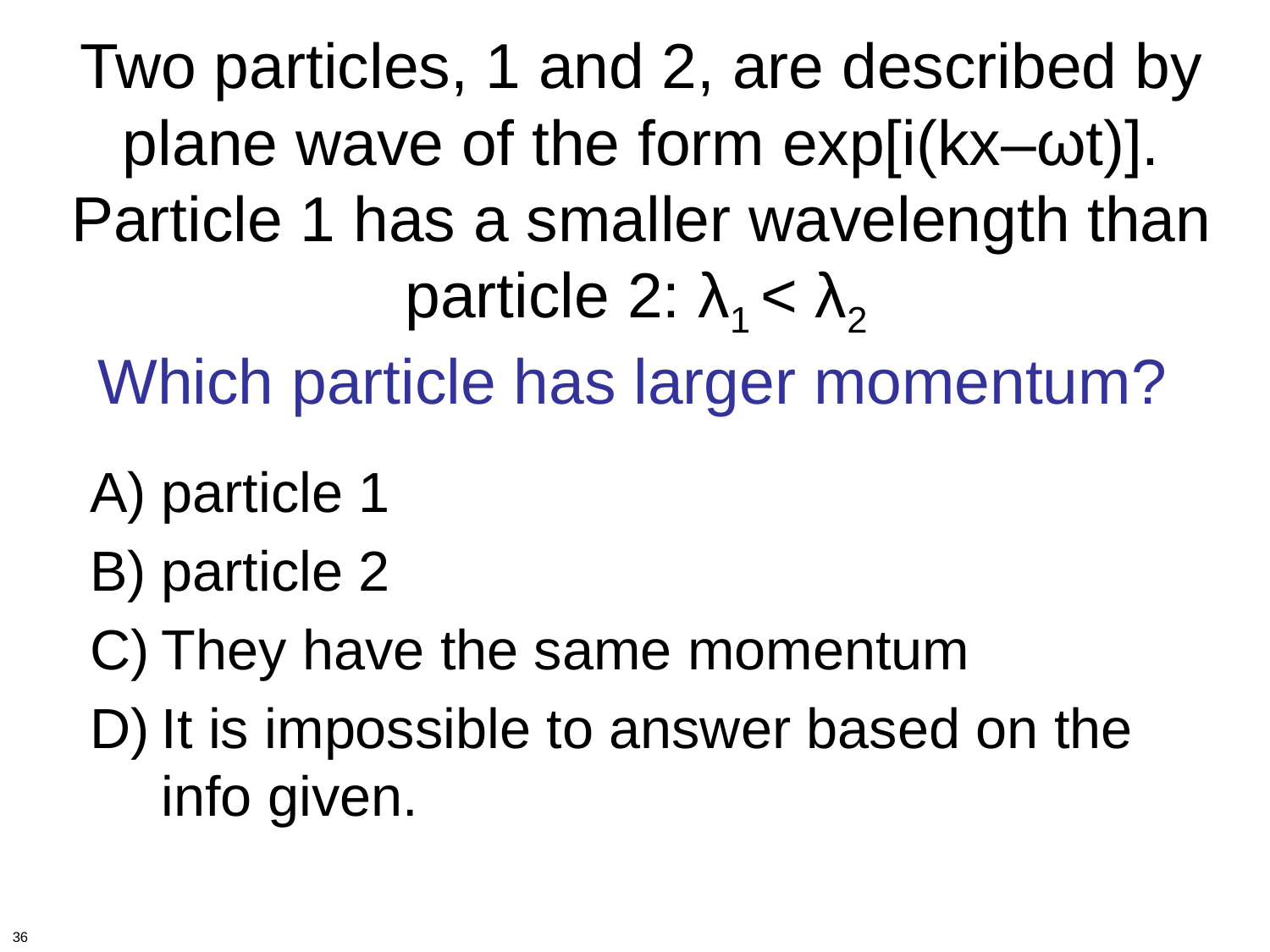

Two particles, 1 and 2, are described by plane wave of the form exp[i(kx–ωt)]. Particle 1 has a smaller wavelength than particle 2: λ1 < λ2
Which particle has larger momentum?
particle 1
particle 2
They have the same momentum
It is impossible to answer based on the info given.
36